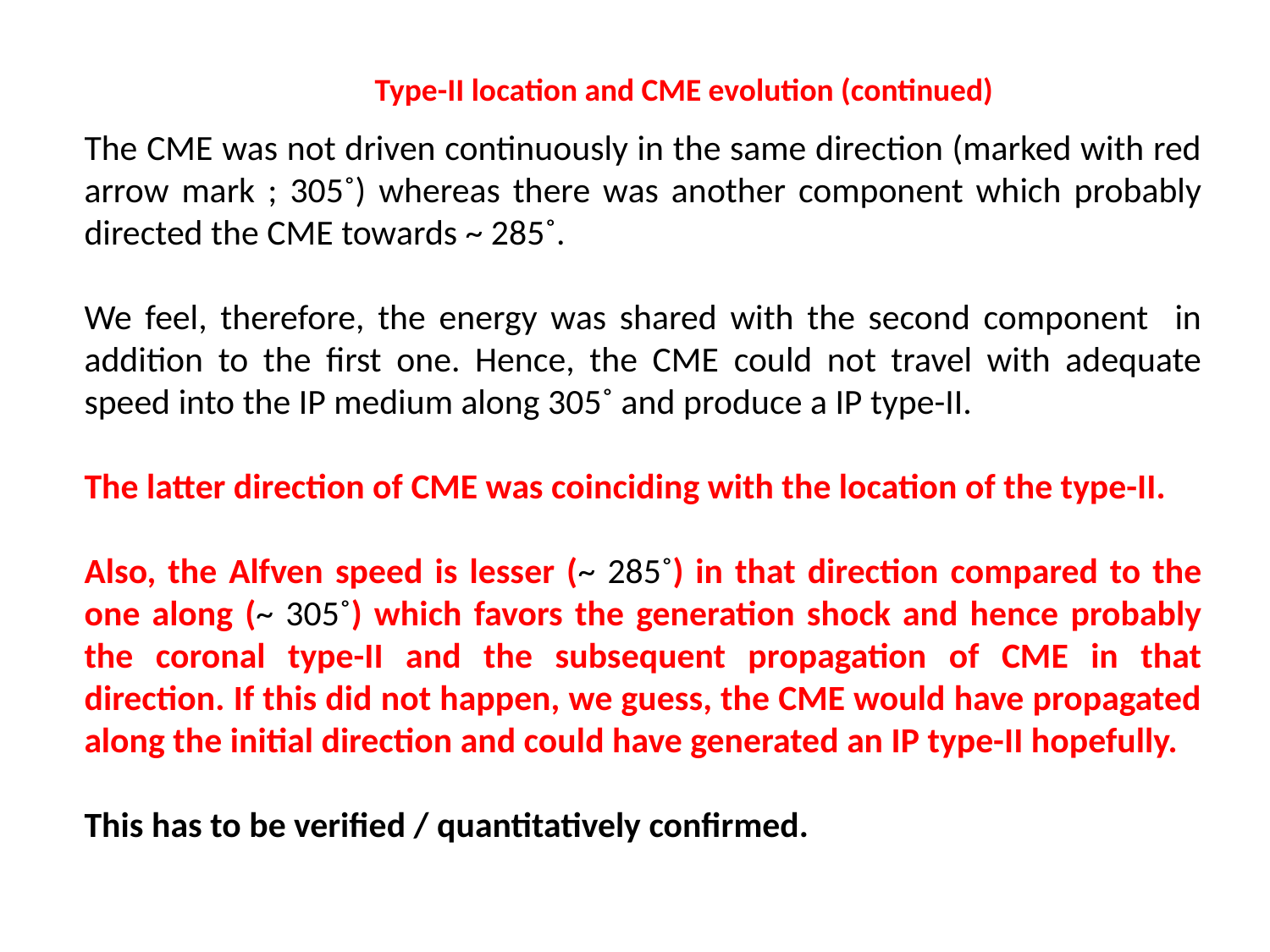

Type-II location and CME evolution (continued)
The CME was not driven continuously in the same direction (marked with red arrow mark ; 305˚) whereas there was another component which probably directed the CME towards ~ 285˚.

We feel, therefore, the energy was shared with the second component  in addition to the first one. Hence, the CME could not travel with adequate speed into the IP medium along 305˚ and produce a IP type-II.

The latter direction of CME was coinciding with the location of the type-II.

Also, the Alfven speed is lesser (~ 285˚) in that direction compared to the one along (~ 305˚) which favors the generation shock and hence probably the coronal type-II and the subsequent propagation of CME in that direction. If this did not happen, we guess, the CME would have propagated along the initial direction and could have generated an IP type-II hopefully.

This has to be verified / quantitatively confirmed.